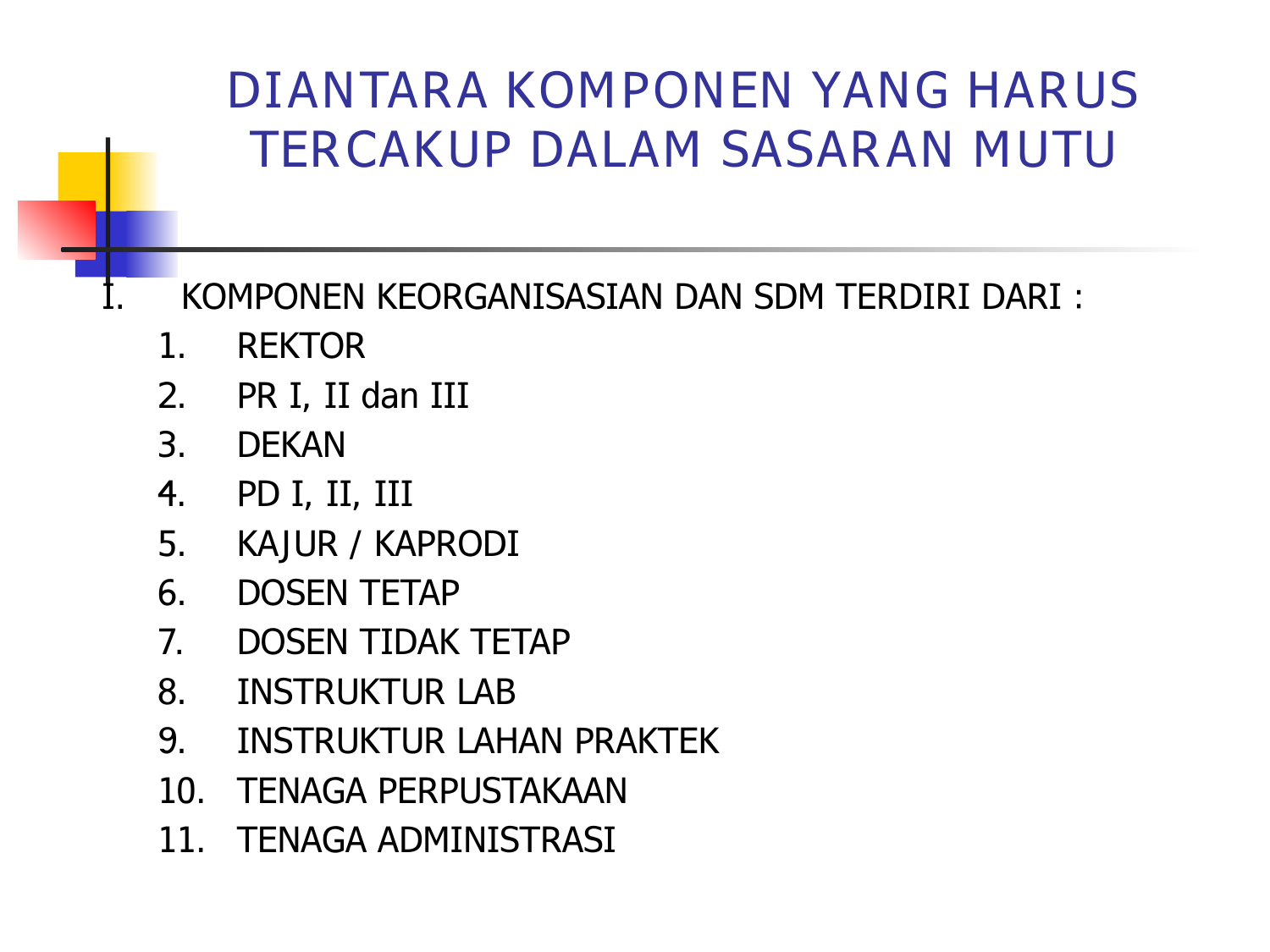

# DIANTARA KOMPONEN YANG HARUS TERCAKUP DALAM SASARAN MUTU
KOMPONEN KEORGANISASIAN DAN SDM TERDIRI DARI :
REKTOR
PR I, II dan III
DEKAN
PD I, II, III
KAJUR / KAPRODI
DOSEN TETAP
DOSEN TIDAK TETAP
INSTRUKTUR LAB
INSTRUKTUR LAHAN PRAKTEK
TENAGA PERPUSTAKAAN
TENAGA ADMINISTRASI